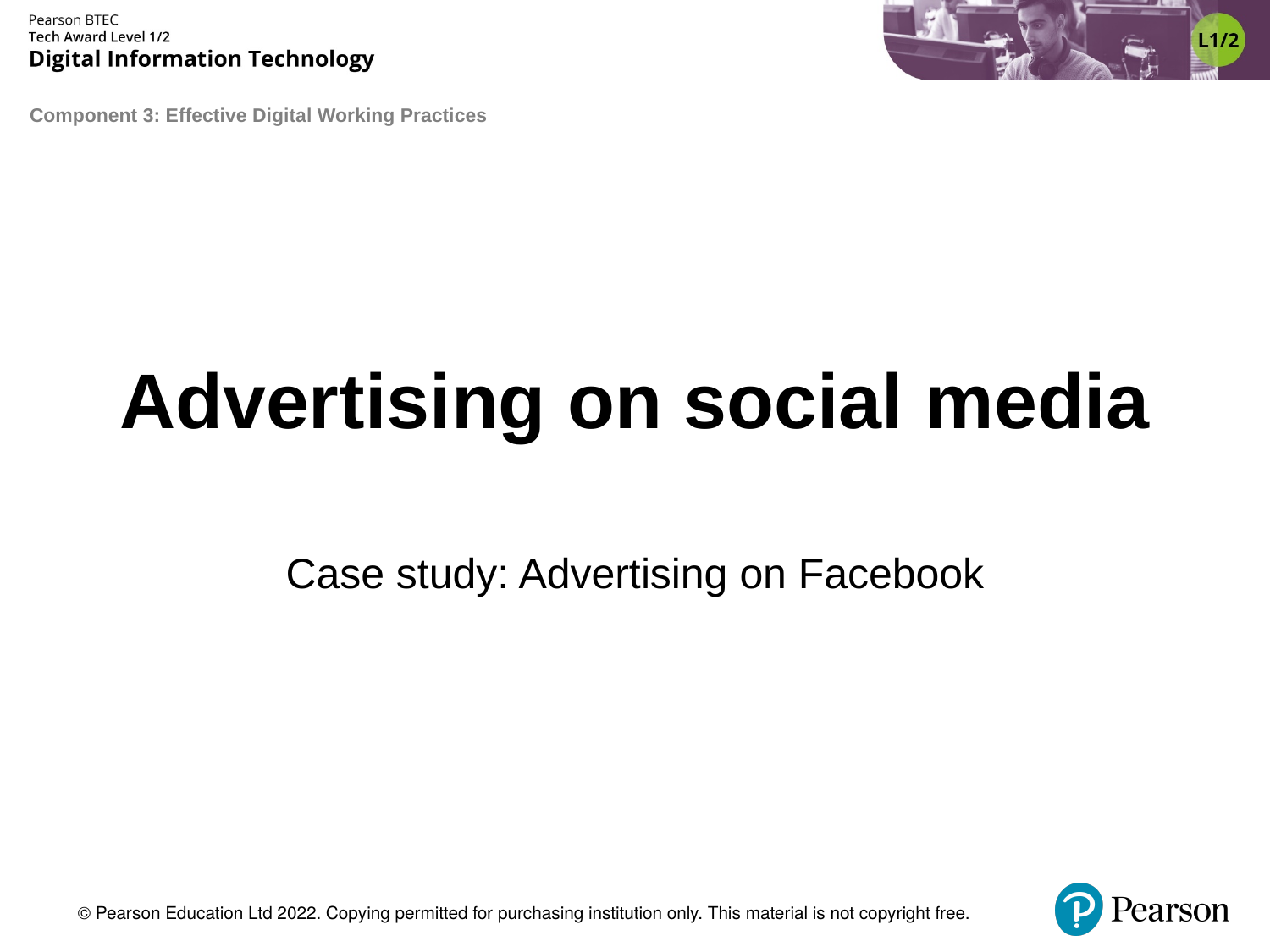

# Advertising on social media
Case study: Advertising on Facebook
© Pearson Education Ltd 2022. Copying permitted for purchasing institution only. This material is not copyright free.